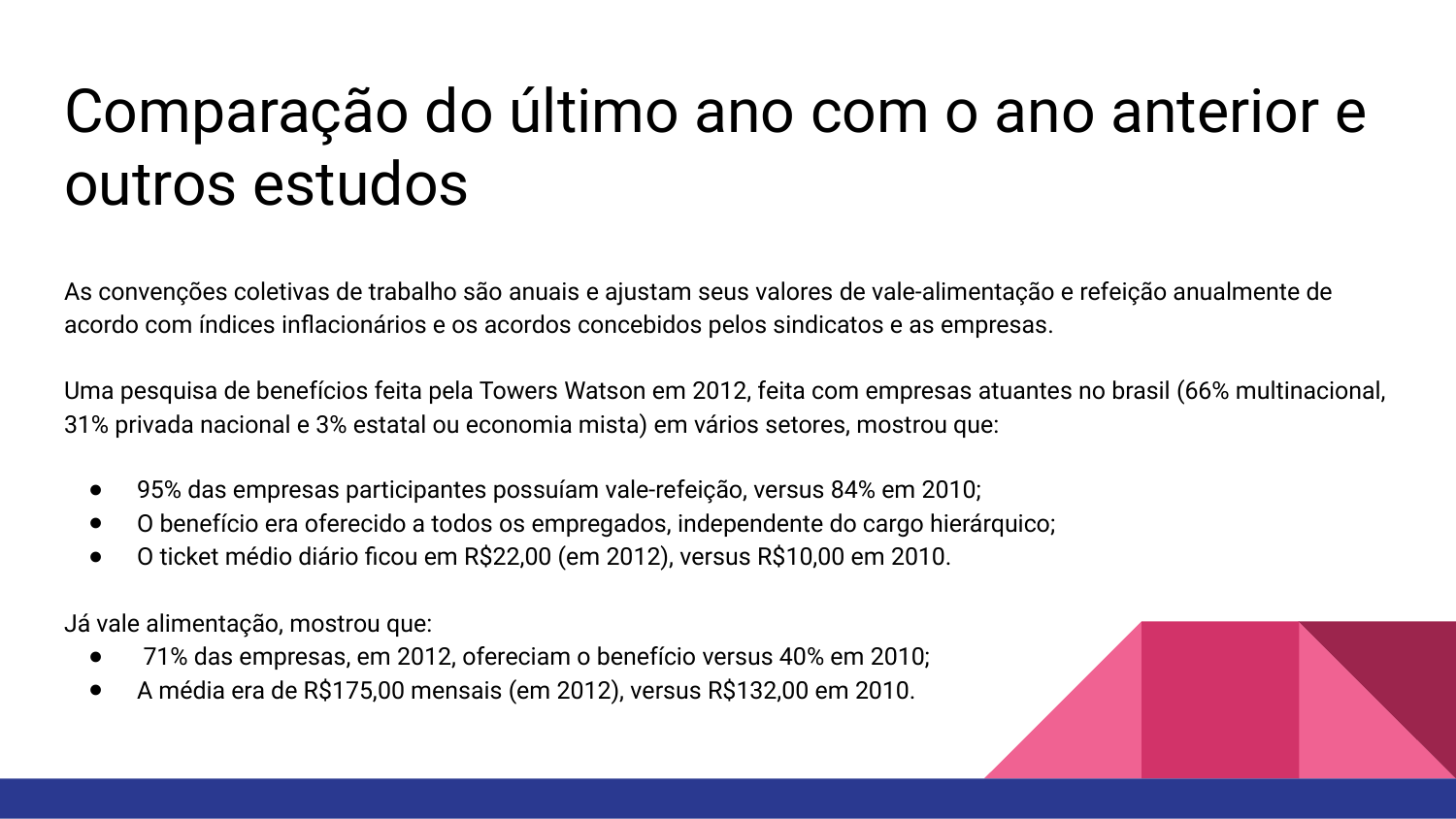

# Comparação do último ano com o ano anterior e outros estudos

As convenções coletivas de trabalho são anuais e ajustam seus valores de vale-alimentação e refeição anualmente de acordo com índices inflacionários e os acordos concebidos pelos sindicatos e as empresas.
Uma pesquisa de benefícios feita pela Towers Watson em 2012, feita com empresas atuantes no brasil (66% multinacional, 31% privada nacional e 3% estatal ou economia mista) em vários setores, mostrou que:
95% das empresas participantes possuíam vale-refeição, versus 84% em 2010;
O benefício era oferecido a todos os empregados, independente do cargo hierárquico;
O ticket médio diário ficou em R$22,00 (em 2012), versus R$10,00 em 2010.

Já vale alimentação, mostrou que:
 71% das empresas, em 2012, ofereciam o benefício versus 40% em 2010;
A média era de R$175,00 mensais (em 2012), versus R$132,00 em 2010.